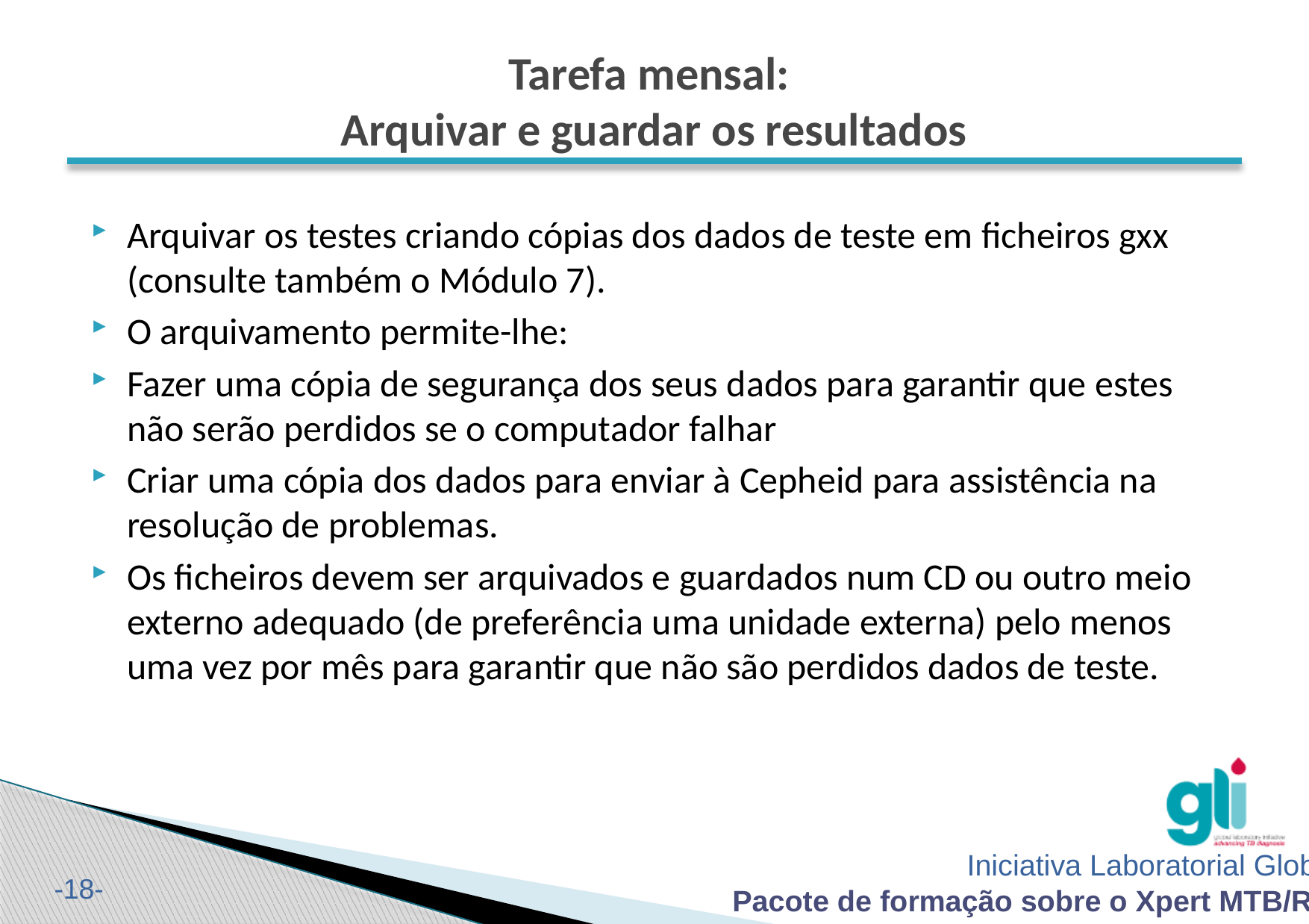

# Tarefa mensal: Arquivar e guardar os resultados
Arquivar os testes criando cópias dos dados de teste em ficheiros gxx (consulte também o Módulo 7).
O arquivamento permite-lhe:
Fazer uma cópia de segurança dos seus dados para garantir que estes não serão perdidos se o computador falhar
Criar uma cópia dos dados para enviar à Cepheid para assistência na resolução de problemas.
Os ficheiros devem ser arquivados e guardados num CD ou outro meio externo adequado (de preferência uma unidade externa) pelo menos uma vez por mês para garantir que não são perdidos dados de teste.